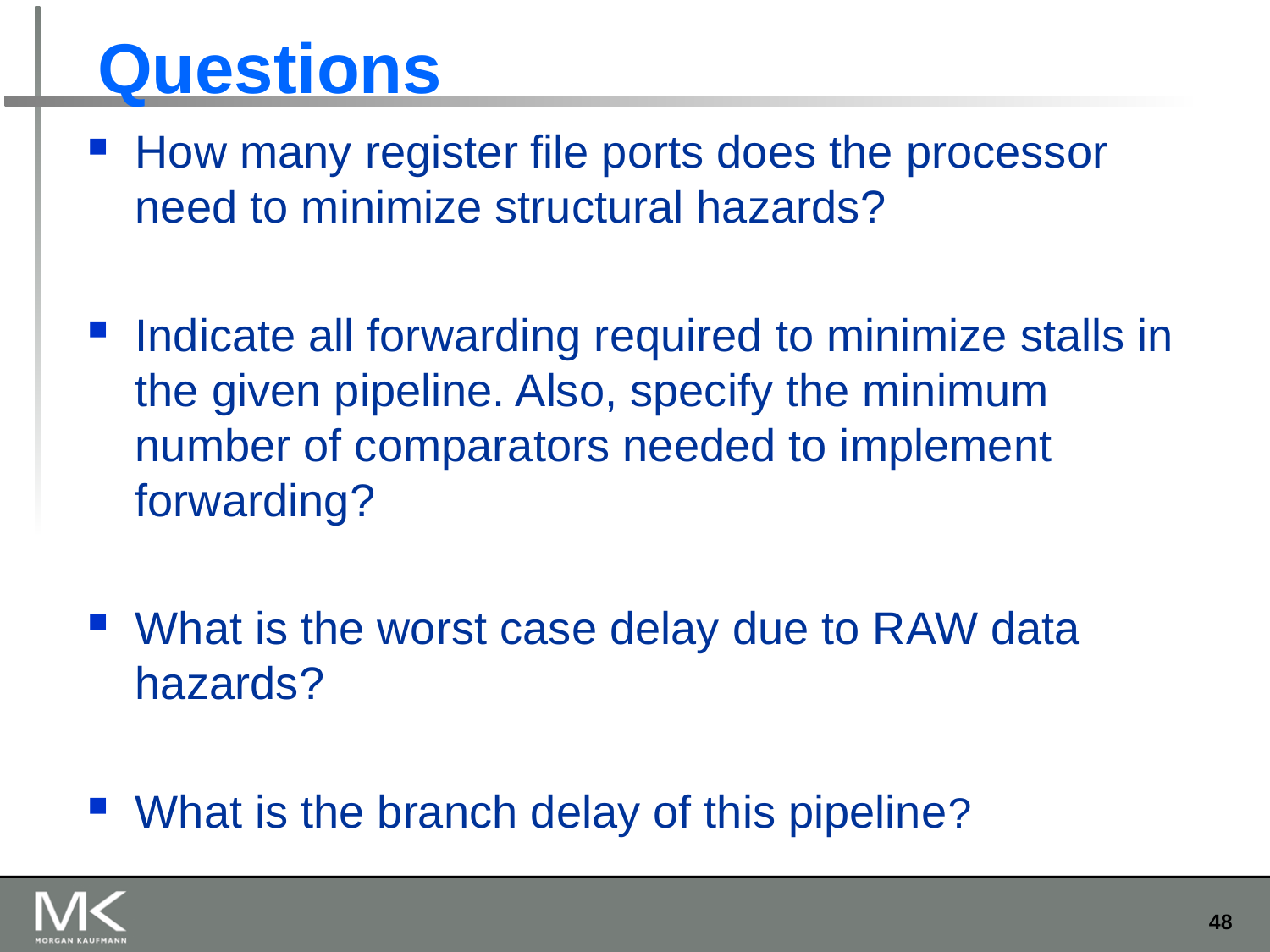

# Questions
How many register file ports does the processor need to minimize structural hazards?

Indicate all forwarding required to minimize stalls in the given pipeline. Also, specify the minimum number of comparators needed to implement forwarding?

What is the worst case delay due to RAW data hazards?

What is the branch delay of this pipeline?